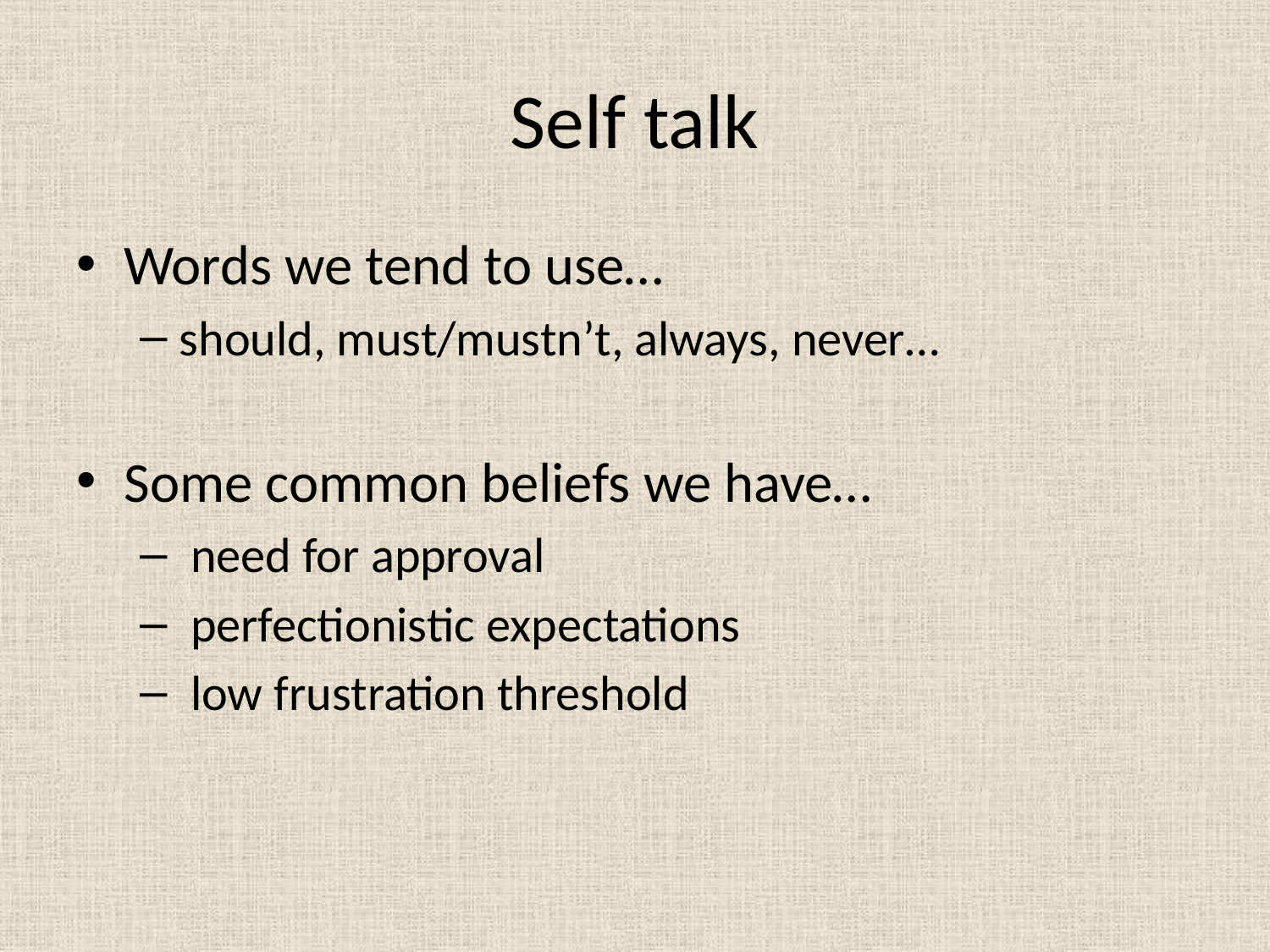

# Self talk
Words we tend to use…
should, must/mustn’t, always, never…

Some common beliefs we have…
 need for approval
 perfectionistic expectations
 low frustration threshold